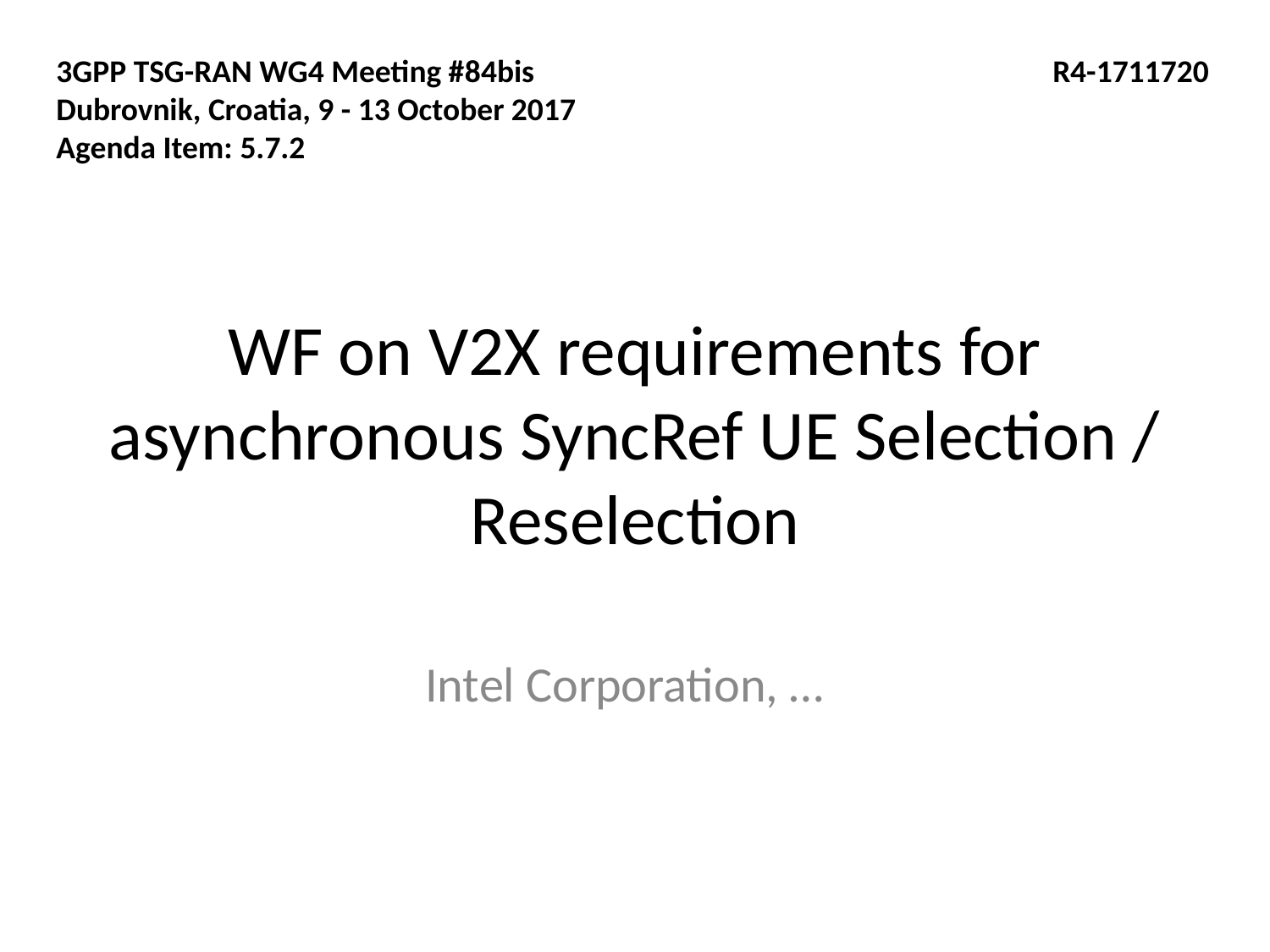

3GPP TSG-RAN WG4 Meeting #84bis
Dubrovnik, Croatia, 9 - 13 October 2017
Agenda Item: 5.7.2
R4-1711720
# WF on V2X requirements for asynchronous SyncRef UE Selection / Reselection
Intel Corporation, …